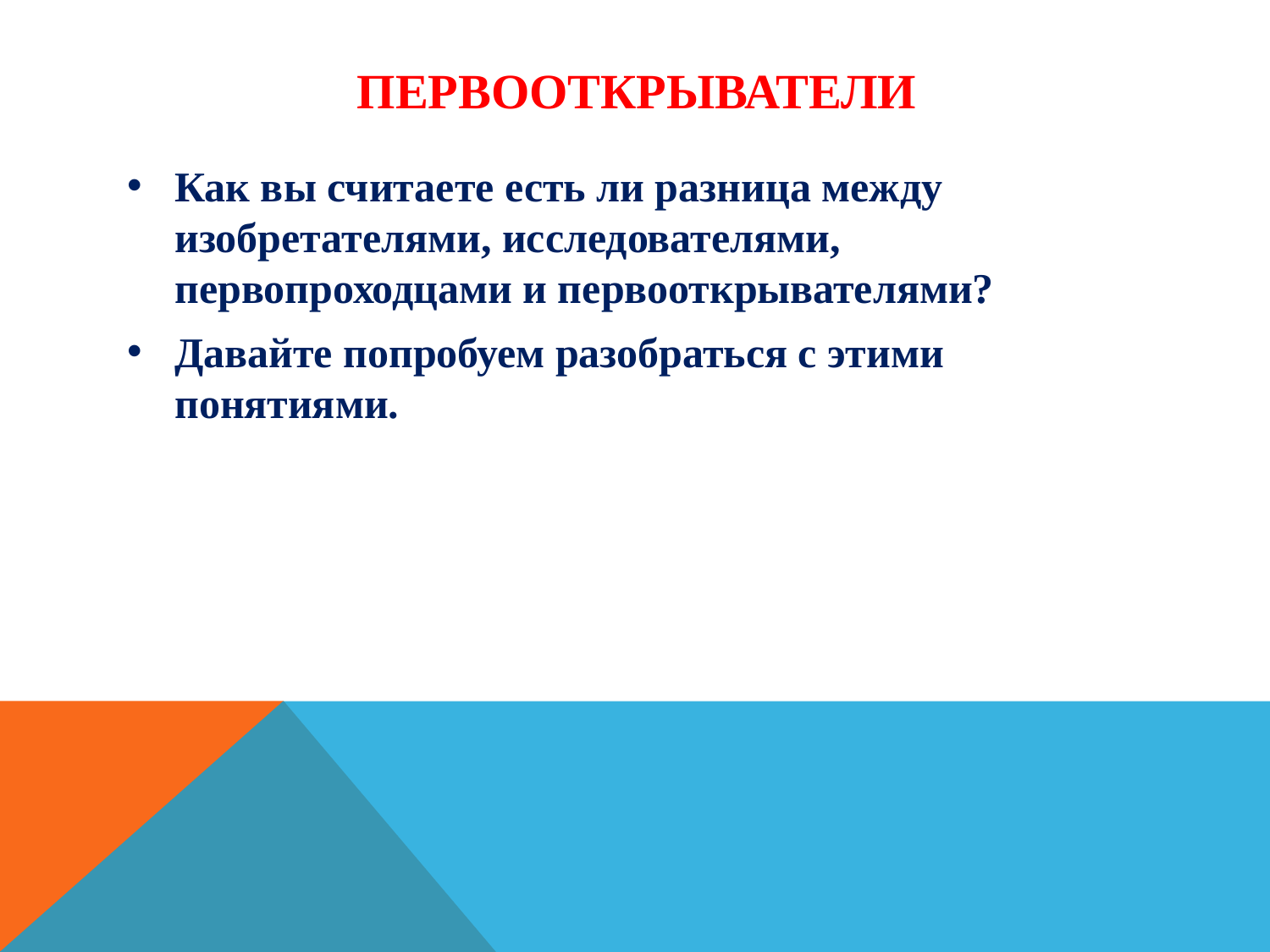

# первооткрыватели
Как вы считаете есть ли разница между изобретателями, исследователями, первопроходцами и первооткрывателями?
Давайте попробуем разобраться с этими понятиями.